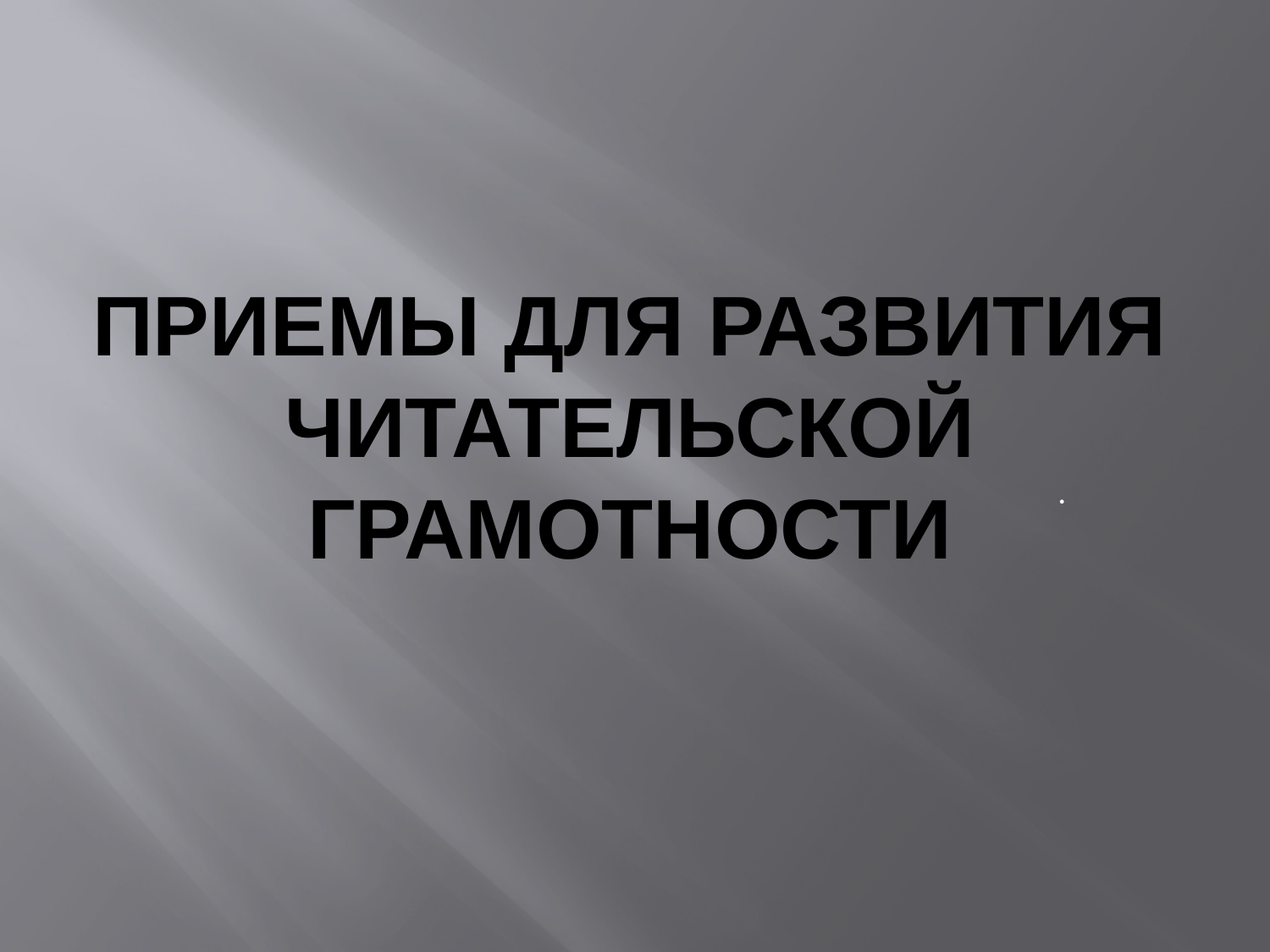

# ПРИЕМЫ ДЛЯ развития читательской грамотности
.